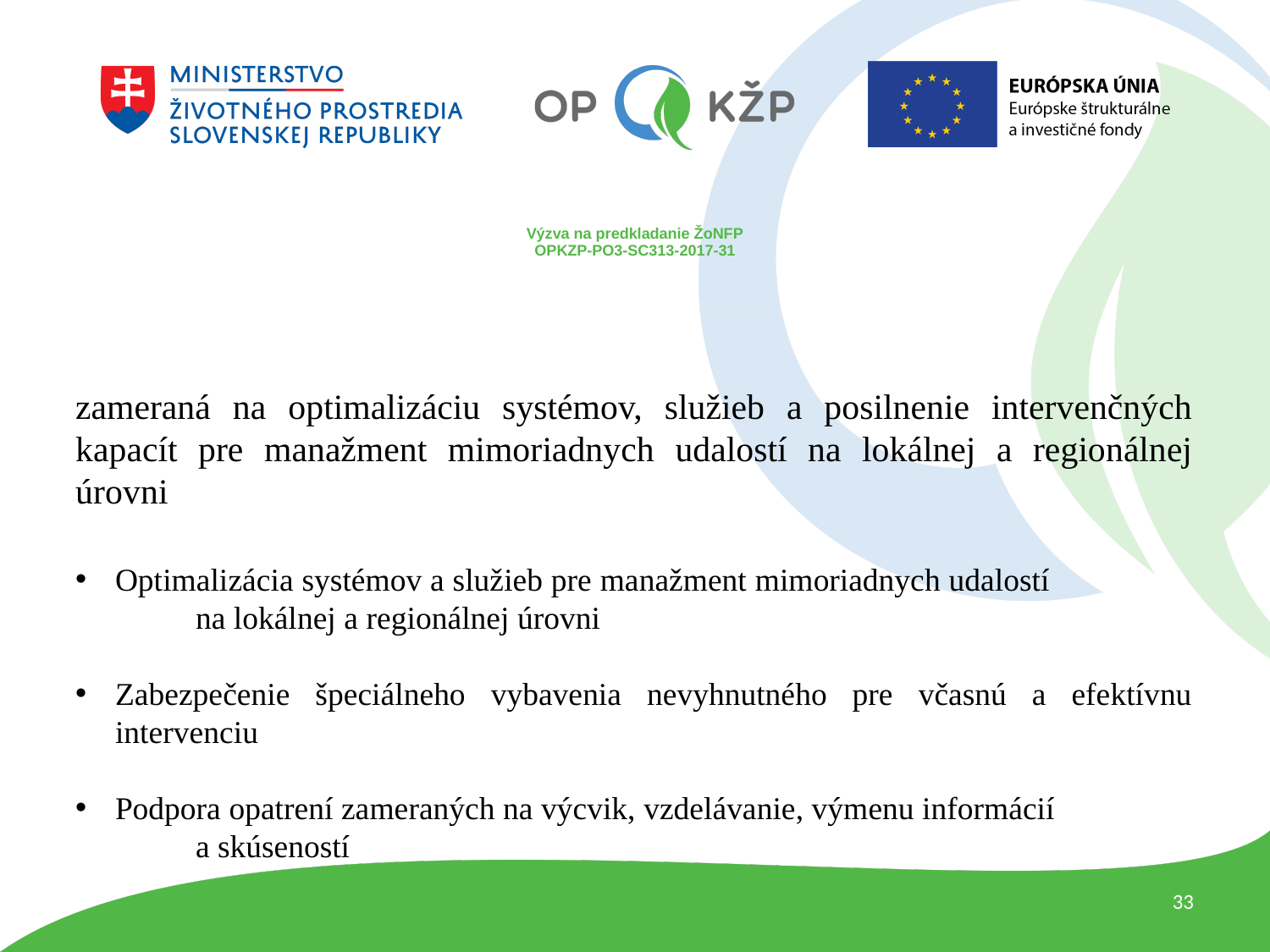

# Výzva na predkladanie ŽoNFP OPKZP-PO3-SC313-2017-31
zameraná na optimalizáciu systémov, služieb a posilnenie intervenčných kapacít pre manažment mimoriadnych udalostí na lokálnej a regionálnej úrovni

Optimalizácia systémov a služieb pre manažment mimoriadnych udalostí                            na lokálnej a regionálnej úrovni

Zabezpečenie špeciálneho vybavenia nevyhnutného pre včasnú a efektívnu intervenciu

Podpora opatrení zameraných na výcvik, vzdelávanie, výmenu informácií                            a skúseností

33